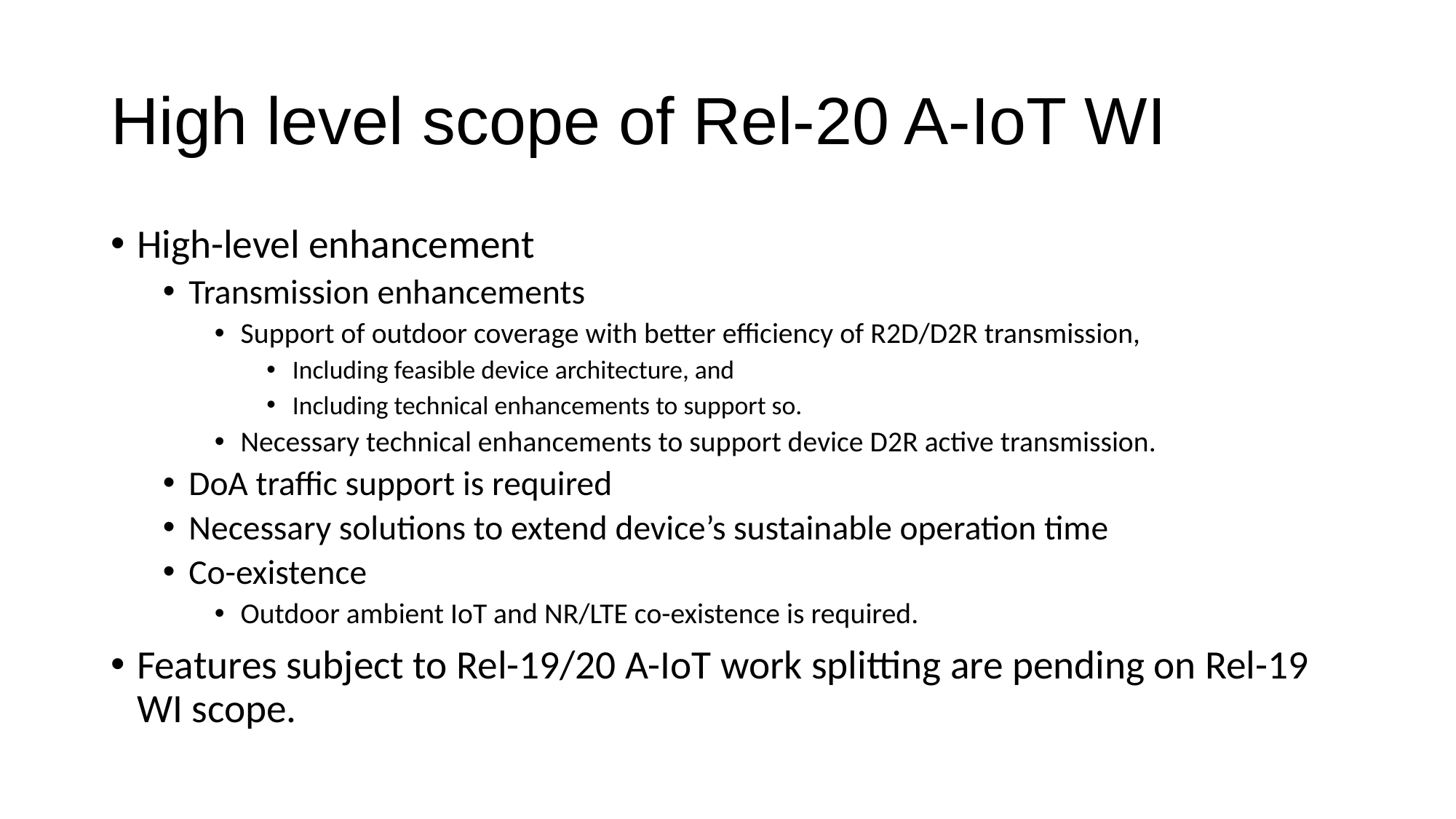

# High level scope of Rel-20 A-IoT WI
High-level enhancement
Transmission enhancements
Support of outdoor coverage with better efficiency of R2D/D2R transmission,
Including feasible device architecture, and
Including technical enhancements to support so.
Necessary technical enhancements to support device D2R active transmission.
DoA traffic support is required
Necessary solutions to extend device’s sustainable operation time
Co-existence
Outdoor ambient IoT and NR/LTE co-existence is required.
Features subject to Rel-19/20 A-IoT work splitting are pending on Rel-19 WI scope.